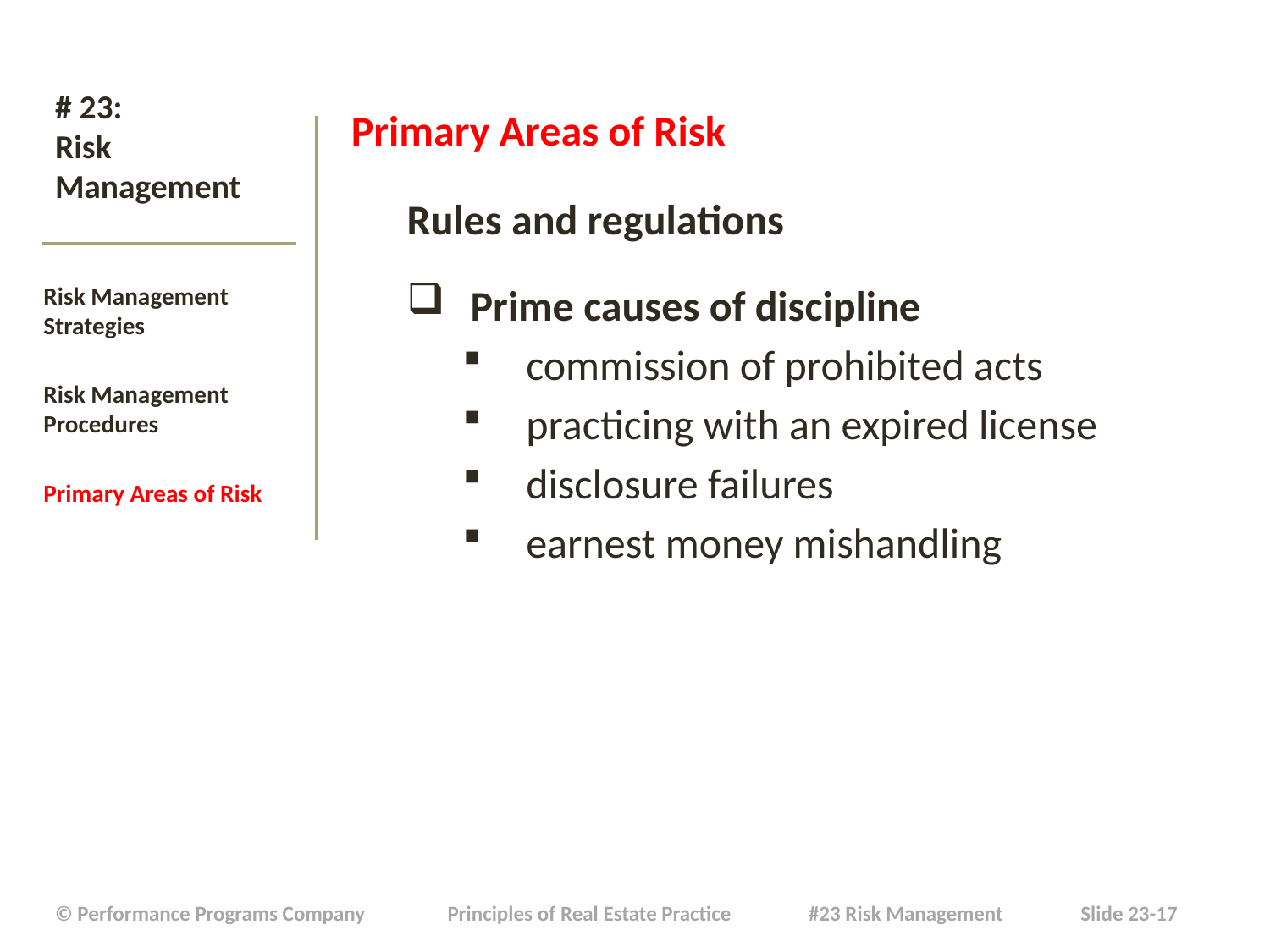

Primary Areas of Risk

Rules and regulations

Prime causes of discipline
commission of prohibited acts
practicing with an expired license
disclosure failures
earnest money mishandling

# # 23: Risk Management

Risk Management Strategies

Risk Management Procedures

Primary Areas of Risk

| © Performance Programs Company Principles of Real Estate Practice #23 Risk Management Slide 23-17 |
| --- |